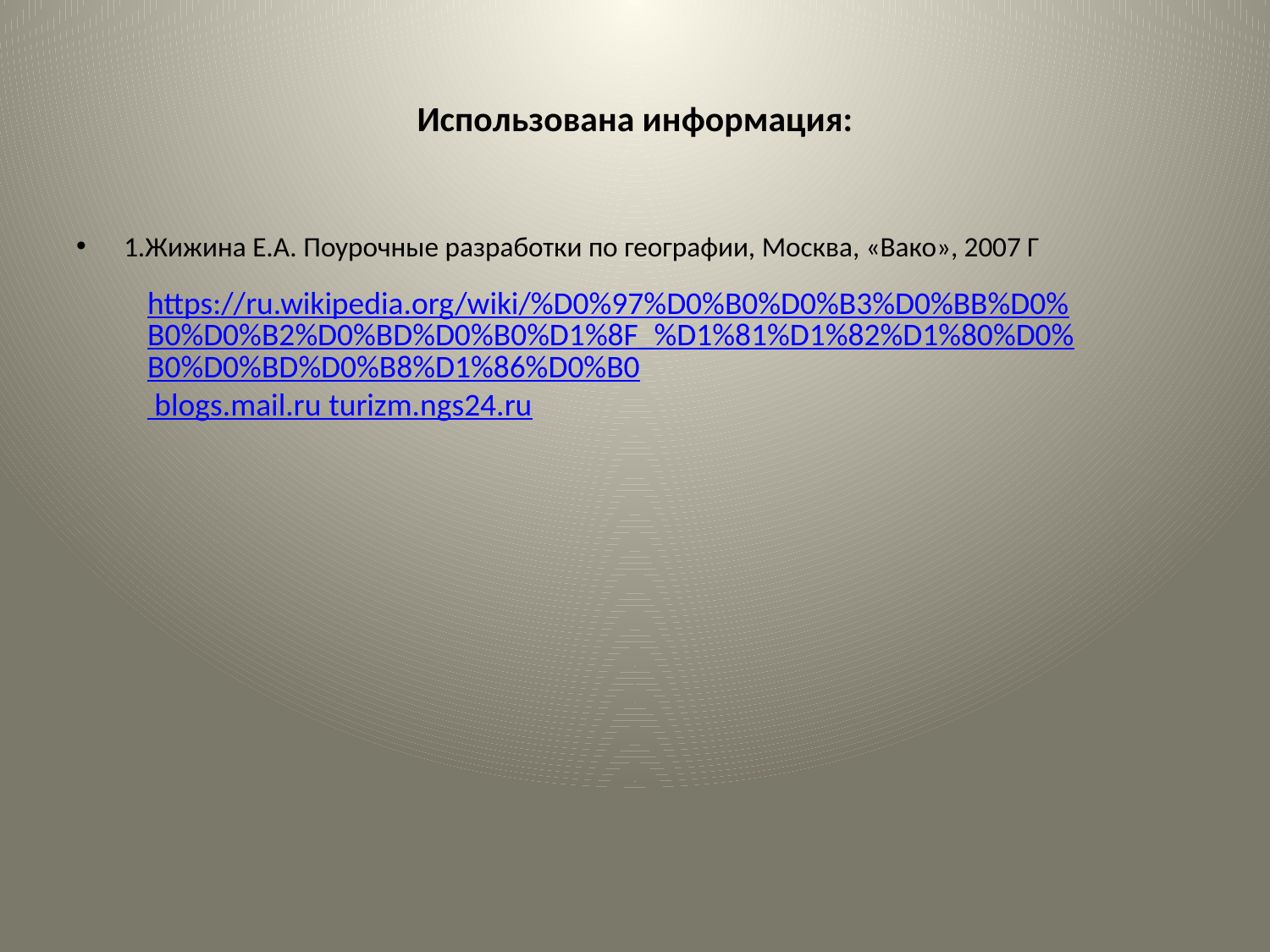

# Использована информация:
1.Жижина Е.А. Поурочные разработки по географии, Москва, «Вако», 2007 Г

https://ru.wikipedia.org/wiki/%D0%97%D0%B0%D0%B3%D0%BB%D0%B0%D0%B2%D0%BD%D0%B0%D1%8F_%D1%81%D1%82%D1%80%D0%B0%D0%BD%D0%B8%D1%86%D0%B0 blogs.mail.ru turizm.ngs24.ru